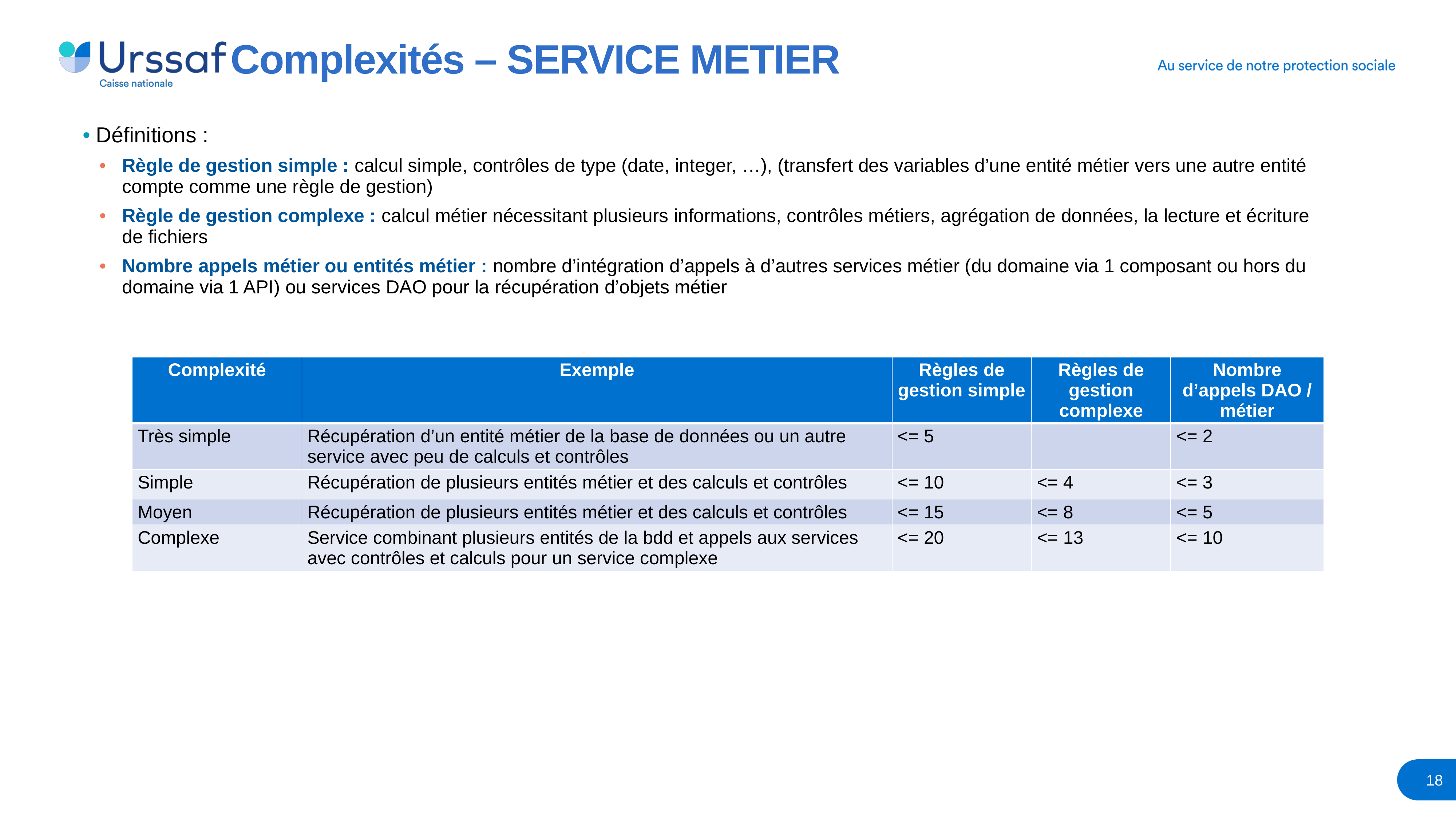

# Complexités – SERVICE METIER
Définitions :
Règle de gestion simple : calcul simple, contrôles de type (date, integer, …), (transfert des variables d’une entité métier vers une autre entité compte comme une règle de gestion)
Règle de gestion complexe : calcul métier nécessitant plusieurs informations, contrôles métiers, agrégation de données, la lecture et écriture de fichiers
Nombre appels métier ou entités métier : nombre d’intégration d’appels à d’autres services métier (du domaine via 1 composant ou hors du domaine via 1 API) ou services DAO pour la récupération d’objets métier
| Complexité | Exemple | Règles de gestion simple | Règles de gestion complexe | Nombre d’appels DAO / métier |
| --- | --- | --- | --- | --- |
| Très simple | Récupération d’un entité métier de la base de données ou un autre service avec peu de calculs et contrôles | <= 5 |  | <= 2 |
| Simple | Récupération de plusieurs entités métier et des calculs et contrôles | <= 10 | <= 4 | <= 3 |
| Moyen | Récupération de plusieurs entités métier et des calculs et contrôles | <= 15 | <= 8 | <= 5 |
| Complexe | Service combinant plusieurs entités de la bdd et appels aux services avec contrôles et calculs pour un service complexe | <= 20 | <= 13 | <= 10 |